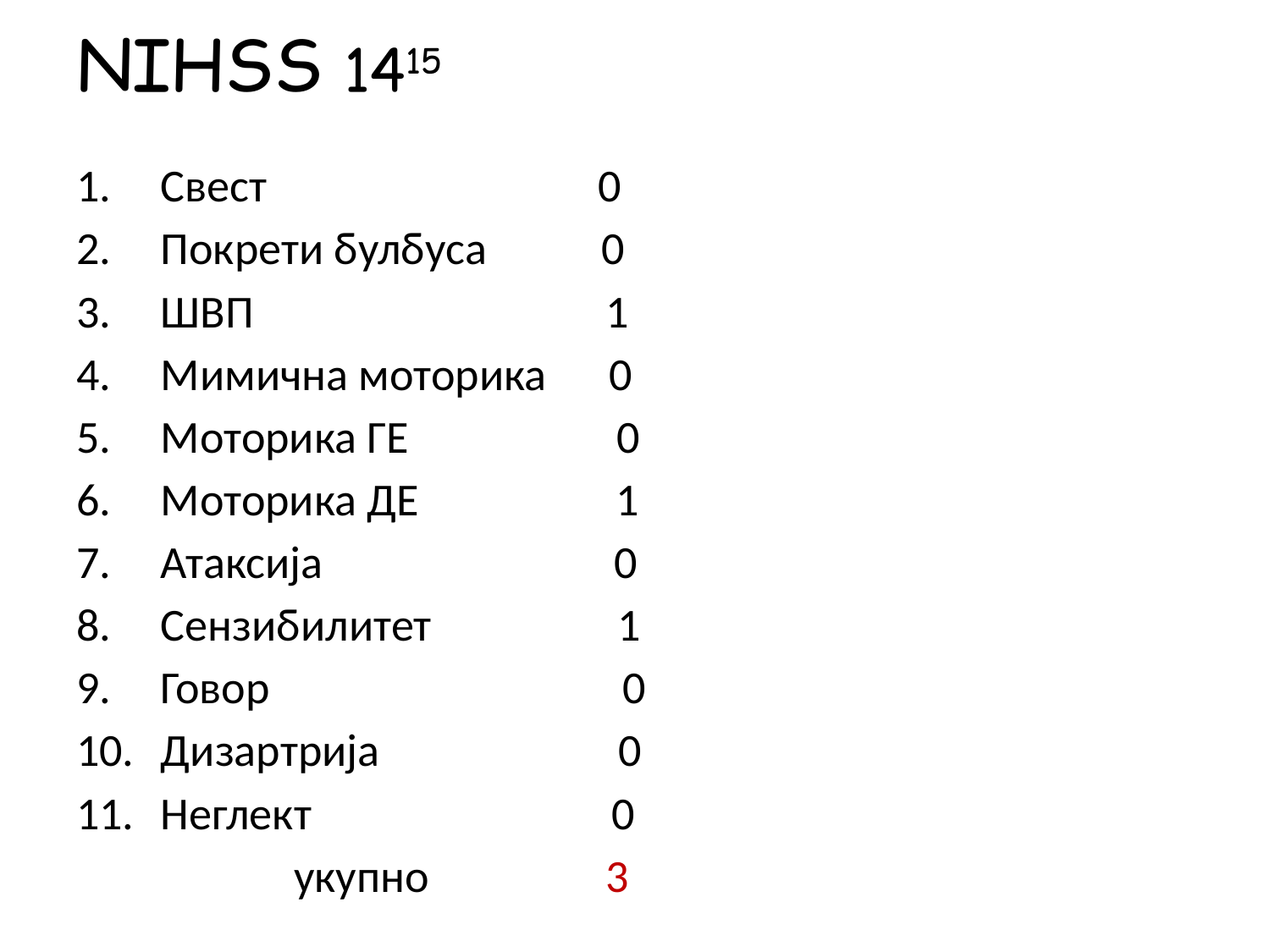

# NIHSS 1415
Свест                                0
Покрети булбуса           0
ШВП                                  1
Мимична моторика      0
Моторика ГЕ                    0
Моторика ДЕ                   1
Атаксија                            0
Сензибилитет                  1
Говор                                  0
Дизартрија                       0
Неглект                             0
                     укупно                 3